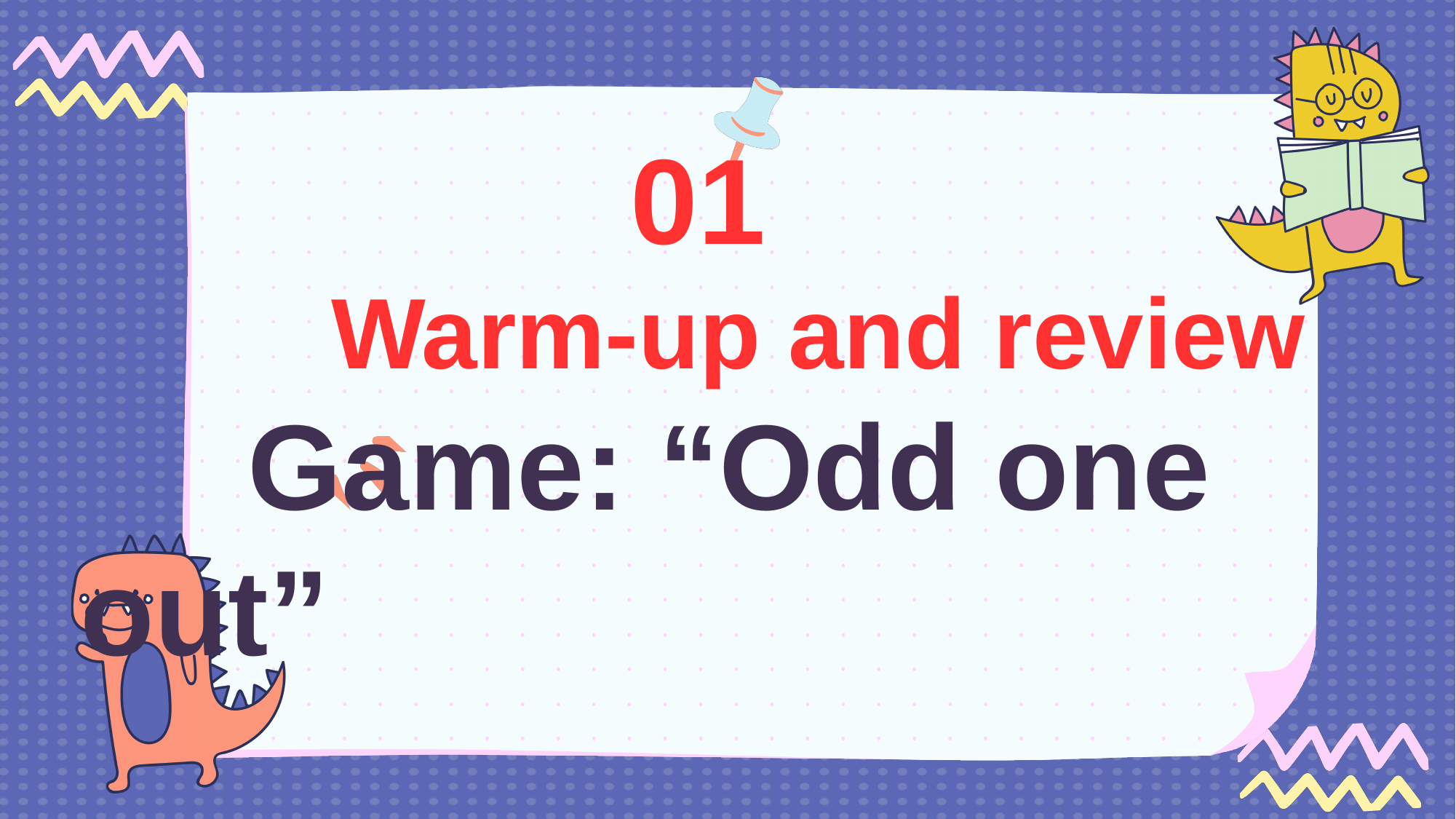

01
         Warm-up and review
      Game: “Odd one out”